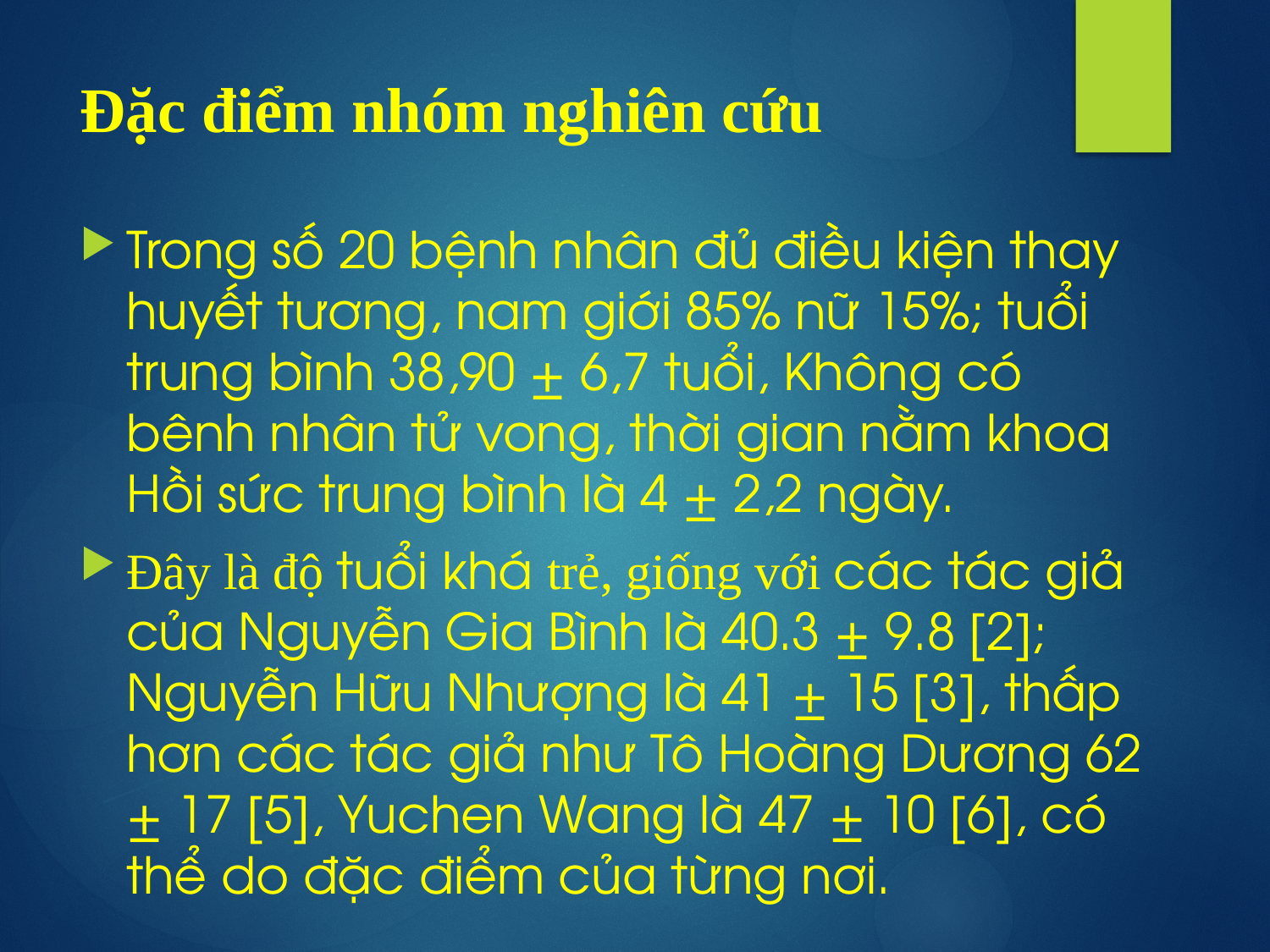

# Đặc điểm nhóm nghiên cứu
Trong số 20 bệnh nhân đủ điều kiện thay huyết tương, nam giới 85% nữ 15%; tuổi trung bình 38,90 ± 6,7 tuổi, Không có bênh nhân tử vong, thời gian nằm khoa Hồi sức trung bình là 4 ± 2,2 ngày.
Đây là độ tuổi khá trẻ, giống với các tác giả của Nguyễn Gia Bình là 40.3 ± 9.8 [2]; Nguyễn Hữu Nhượng là 41 ± 15 [3], thấp hơn các tác giả như Tô Hoàng Dương 62 ± 17 [5], Yuchen Wang là 47 ± 10 [6], có thể do đặc điểm của từng nơi.